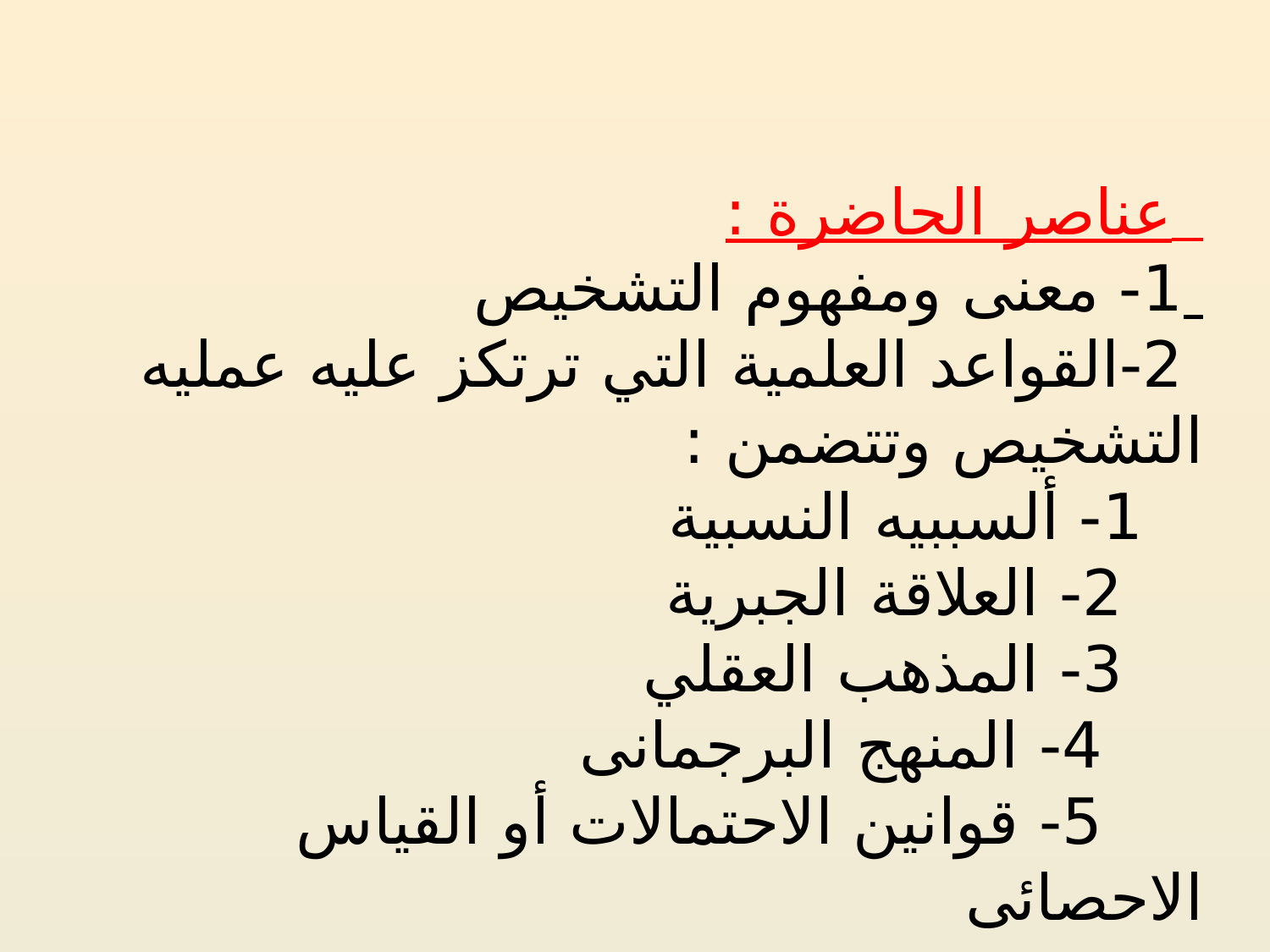

عناصر الحاضرة :
 1- معنى ومفهوم التشخيص
 2-القواعد العلمية التي ترتكز عليه عمليه التشخيص وتتضمن :
   1- ألسببيه النسبية
    2- العلاقة الجبرية
    3- المذهب العقلي
     4- المنهج البرجمانى
     5- قوانين الاحتمالات أو القياس الاحصائى